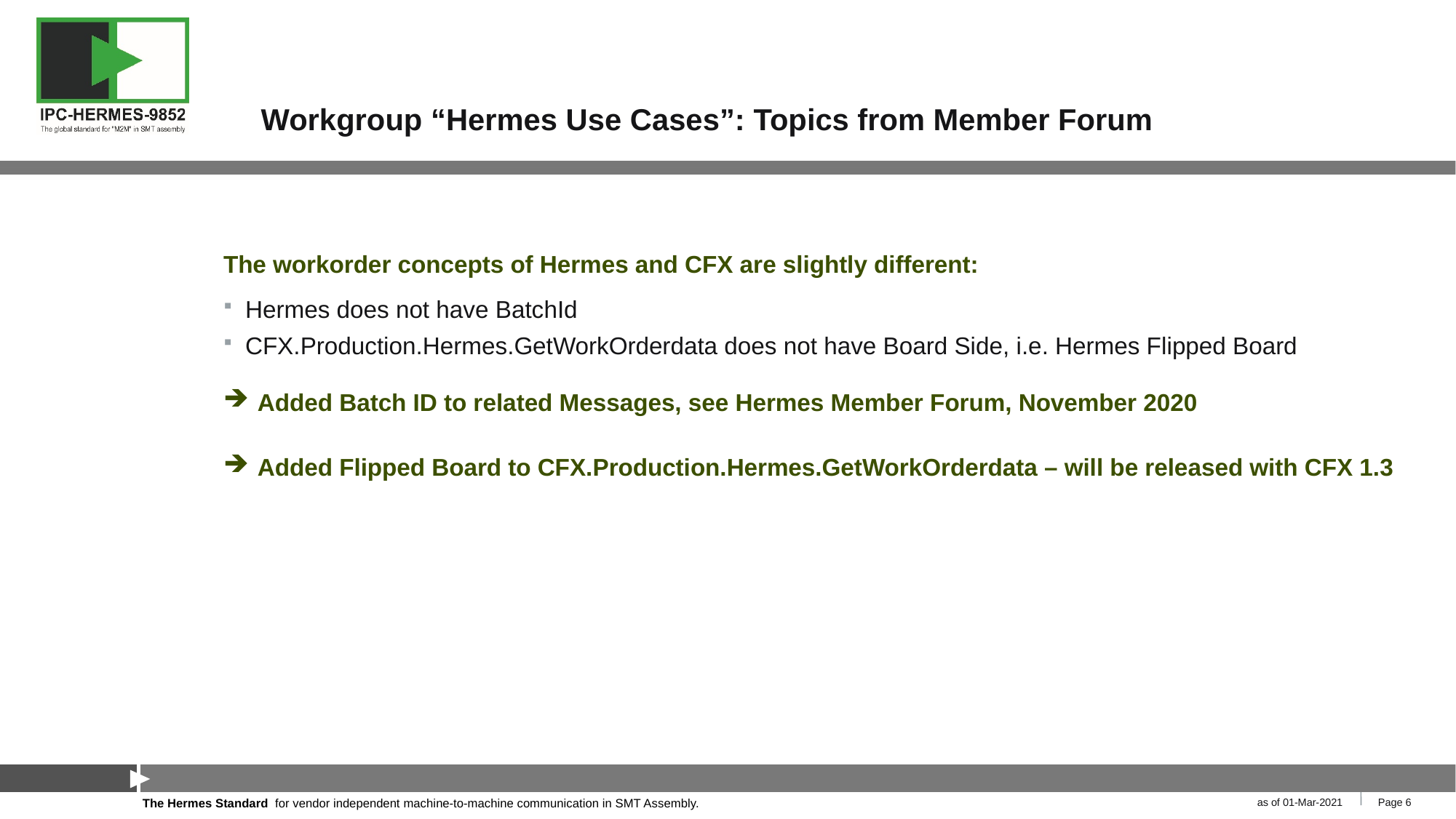

# Workgroup “Hermes Use Cases”: Topics from Member Forum
The workorder concepts of Hermes and CFX are slightly different:
Hermes does not have BatchId
CFX.Production.Hermes.GetWorkOrderdata does not have Board Side, i.e. Hermes Flipped Board
Added Batch ID to related Messages, see Hermes Member Forum, November 2020
Added Flipped Board to CFX.Production.Hermes.GetWorkOrderdata – will be released with CFX 1.3
as of 01-Mar-2021
Page 6